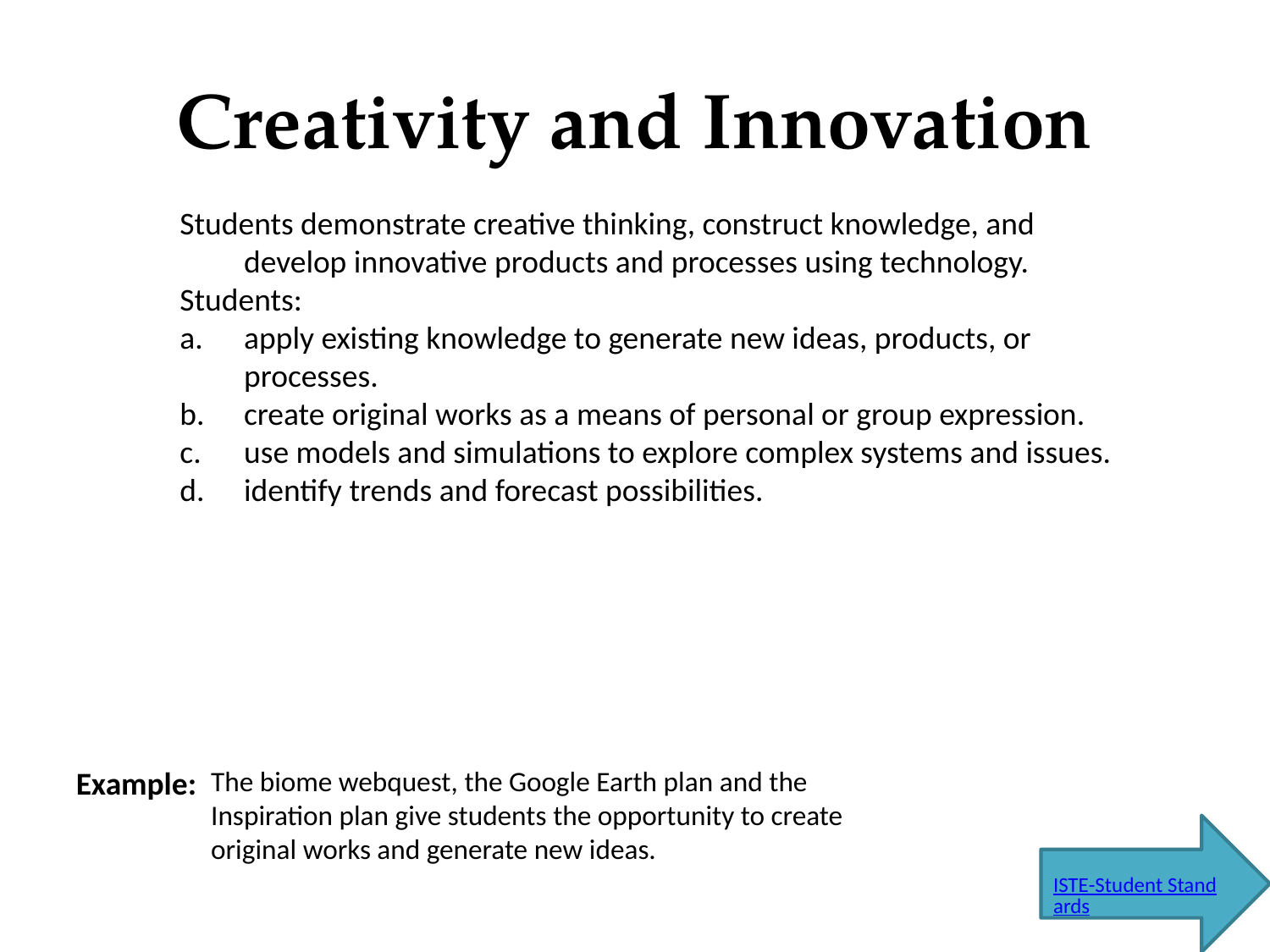

# Creativity and Innovation
Students demonstrate creative thinking, construct knowledge, and develop innovative products and processes using technology.
Students:
a. 	apply existing knowledge to generate new ideas, products, or processes.
b. 	create original works as a means of personal or group expression.
c. 	use models and simulations to explore complex systems and issues.
d. 	identify trends and forecast possibilities.
Example:
The biome webquest, the Google Earth plan and the Inspiration plan give students the opportunity to create original works and generate new ideas.
ISTE-Student Standards